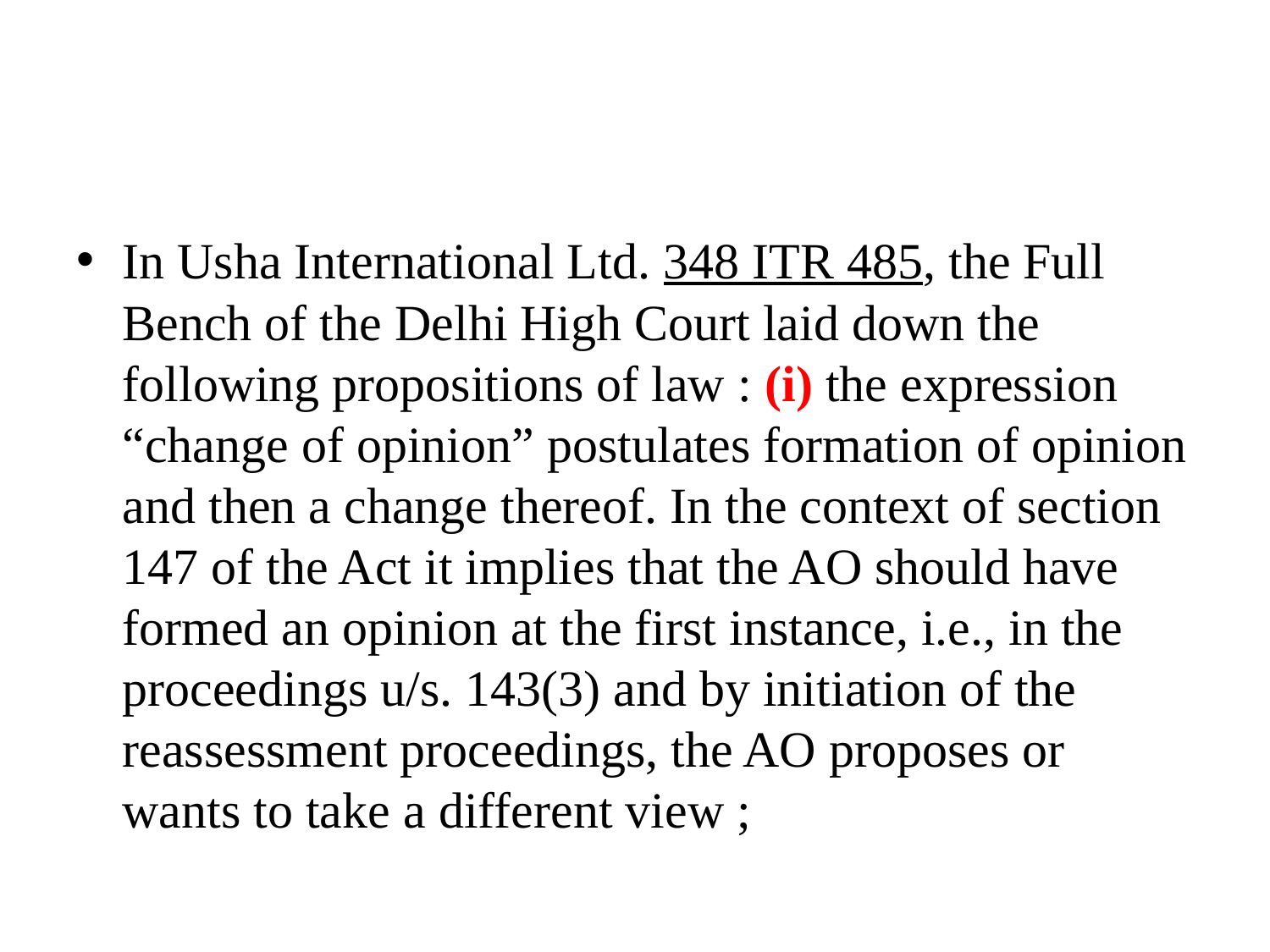

#
In Usha International Ltd. 348 ITR 485, the Full Bench of the Delhi High Court laid down the following propositions of law : (i) the expression “change of opinion” postulates formation of opinion and then a change thereof. In the context of section 147 of the Act it implies that the AO should have formed an opinion at the first instance, i.e., in the proceedings u/s. 143(3) and by initiation of the reassessment proceedings, the AO proposes or wants to take a different view ;